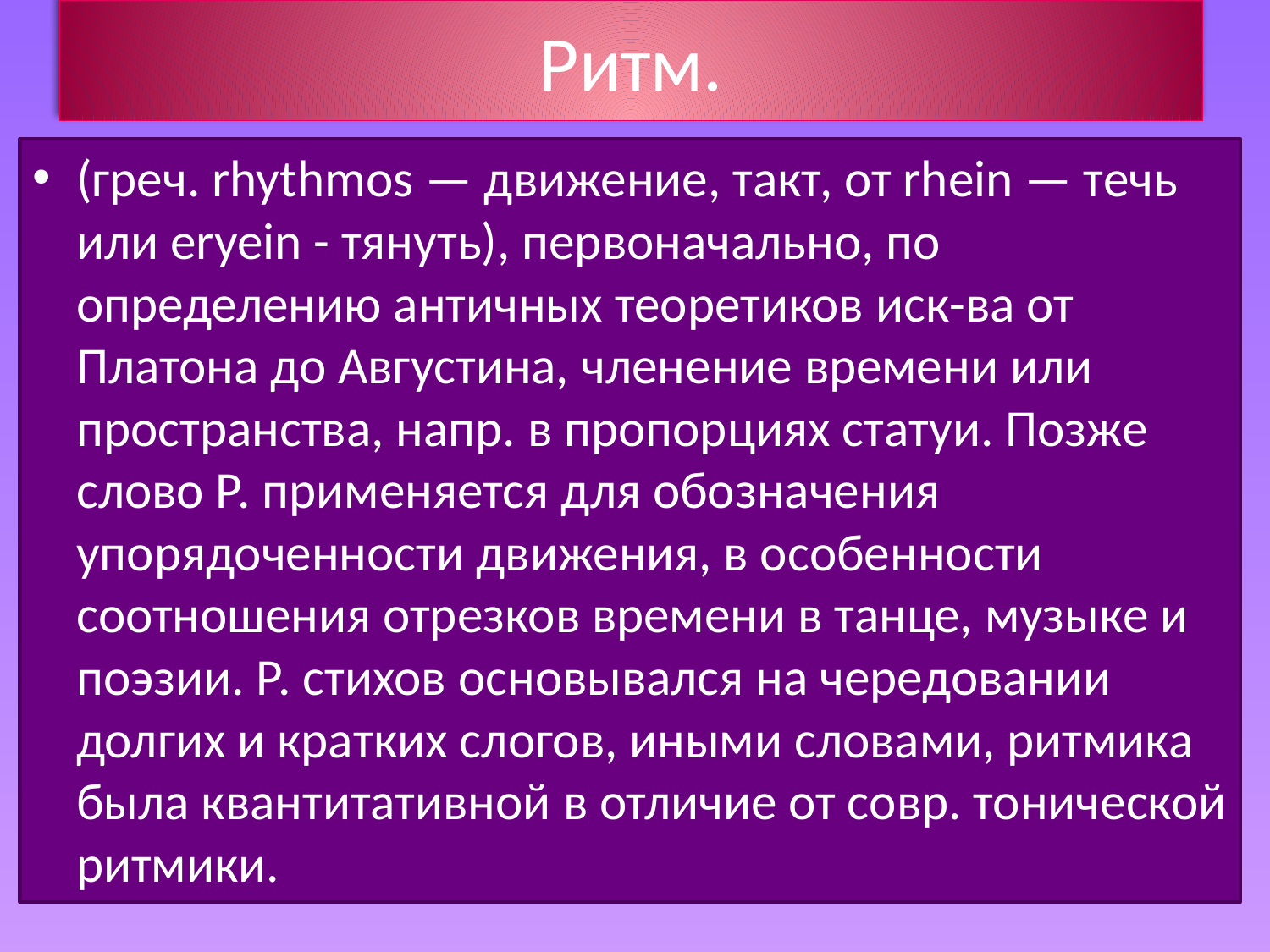

# Ритм.
(греч. rhythmos — движение, такт, от rhein — течь или eryein - тянуть), первоначально, по определению античных теоретиков иск-ва от Платона до Августина, членение времени или пространства, напр. в пропорциях статуи. Позже слово Р. применяется для обозначения упорядоченности движения, в особенности соотношения отрезков времени в танце, музыке и поэзии. Р. стихов основывался на чередовании долгих и кратких слогов, иными словами, ритмика была квантитативной в отличие от совр. тонической ритмики.